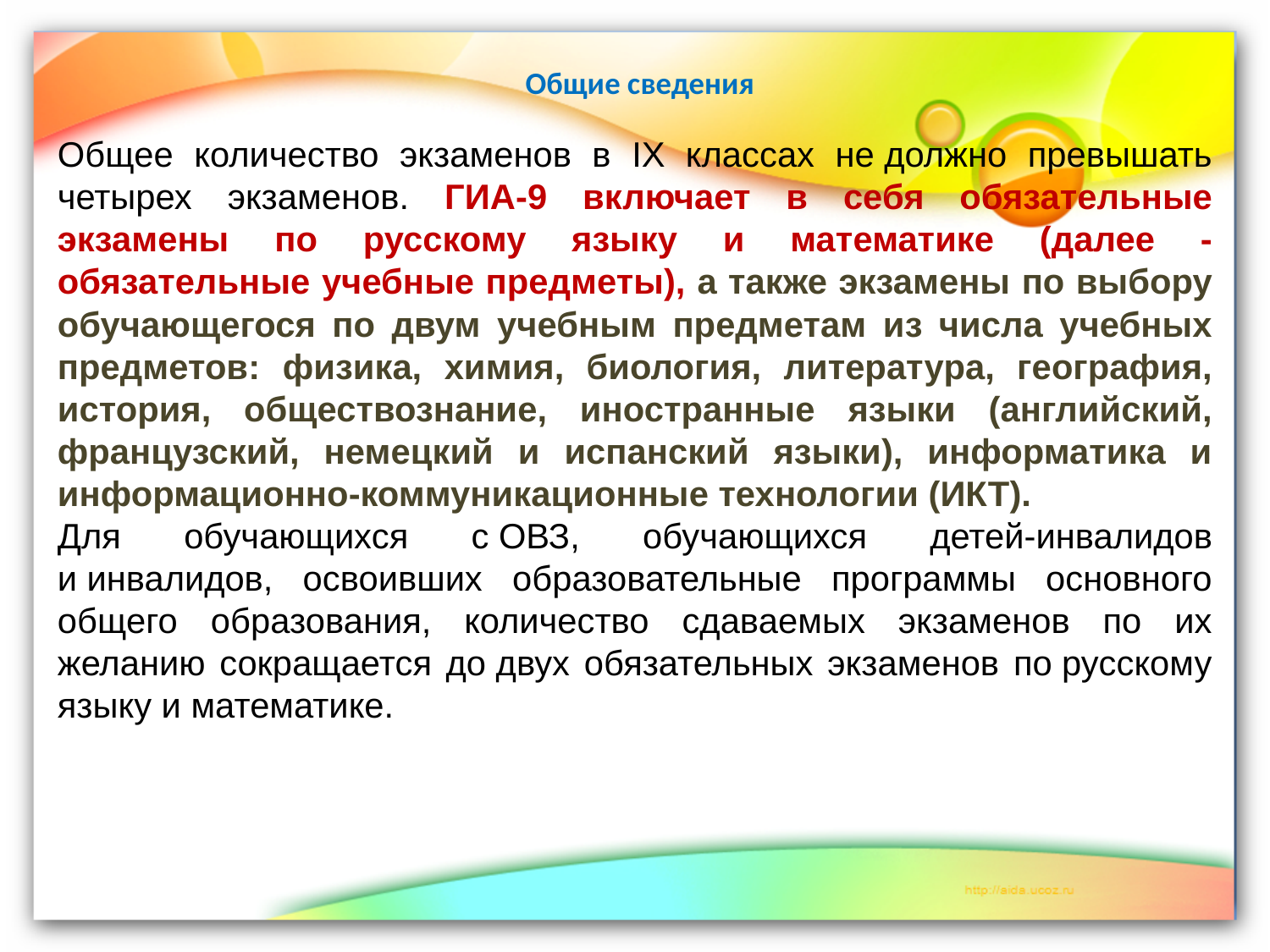

# Общие сведения
Общее количество экзаменов в IX классах не должно превышать четырех экзаменов. ГИА-9 включает в себя обязательные экзамены по русскому языку и математике (далее - обязательные учебные предметы), а также экзамены по выбору обучающегося по двум учебным предметам из числа учебных предметов: физика, химия, биология, литература, география, история, обществознание, иностранные языки (английский, французский, немецкий и испанский языки), информатика и информационно-коммуникационные технологии (ИКТ).
Для обучающихся с ОВЗ, обучающихся детей-инвалидов и инвалидов, освоивших образовательные программы основного общего образования, количество сдаваемых экзаменов по их желанию сокращается до двух обязательных экзаменов по русскому языку и математике.